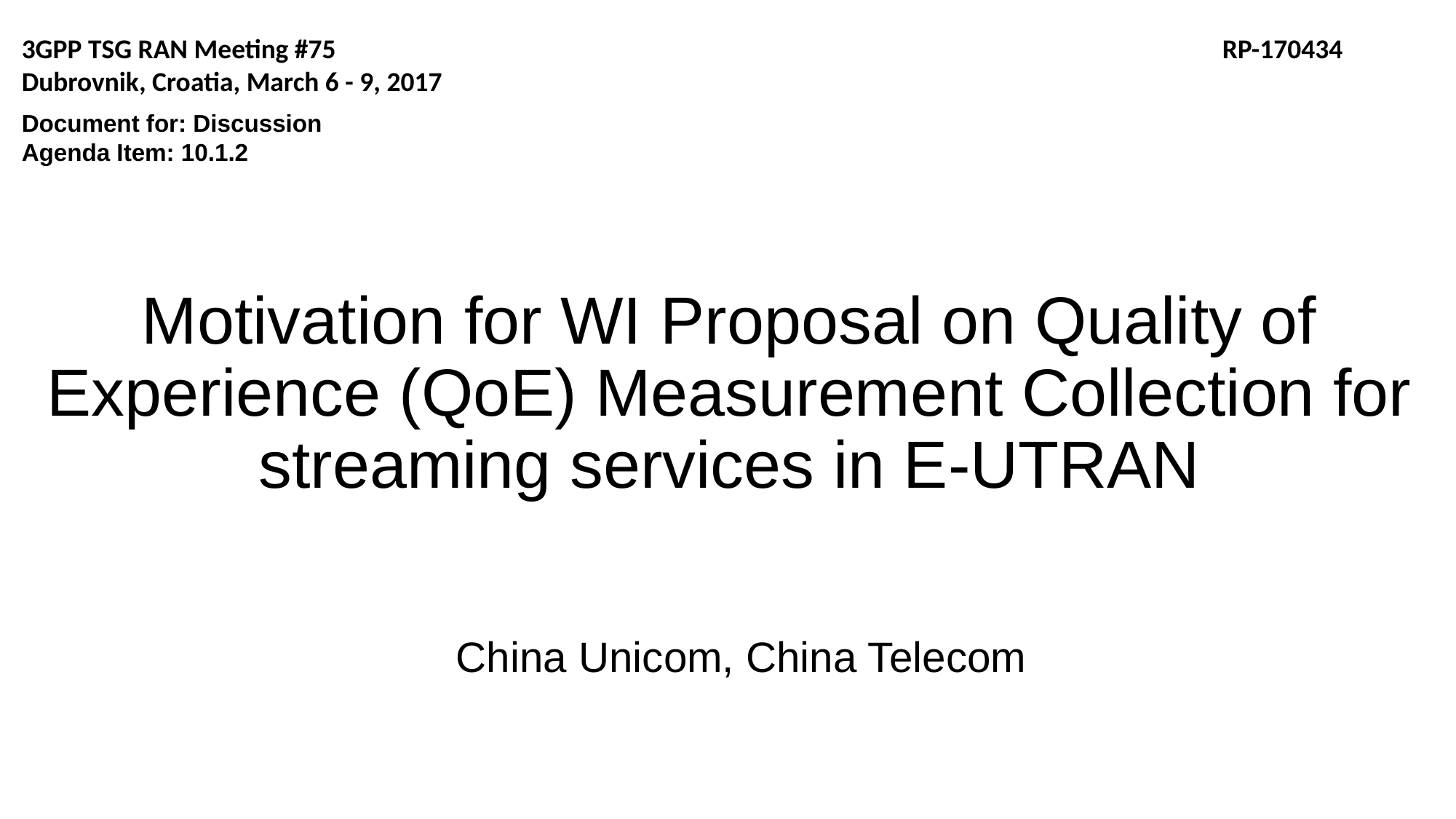

3GPP TSG RAN Meeting #75									RP-170434
Dubrovnik, Croatia, March 6 - 9, 2017

Document for: Discussion
Agenda Item: 10.1.2

Motivation for WI Proposal on Quality of Experience (QoE) Measurement Collection for streaming services in E-UTRAN
China Unicom, China Telecom